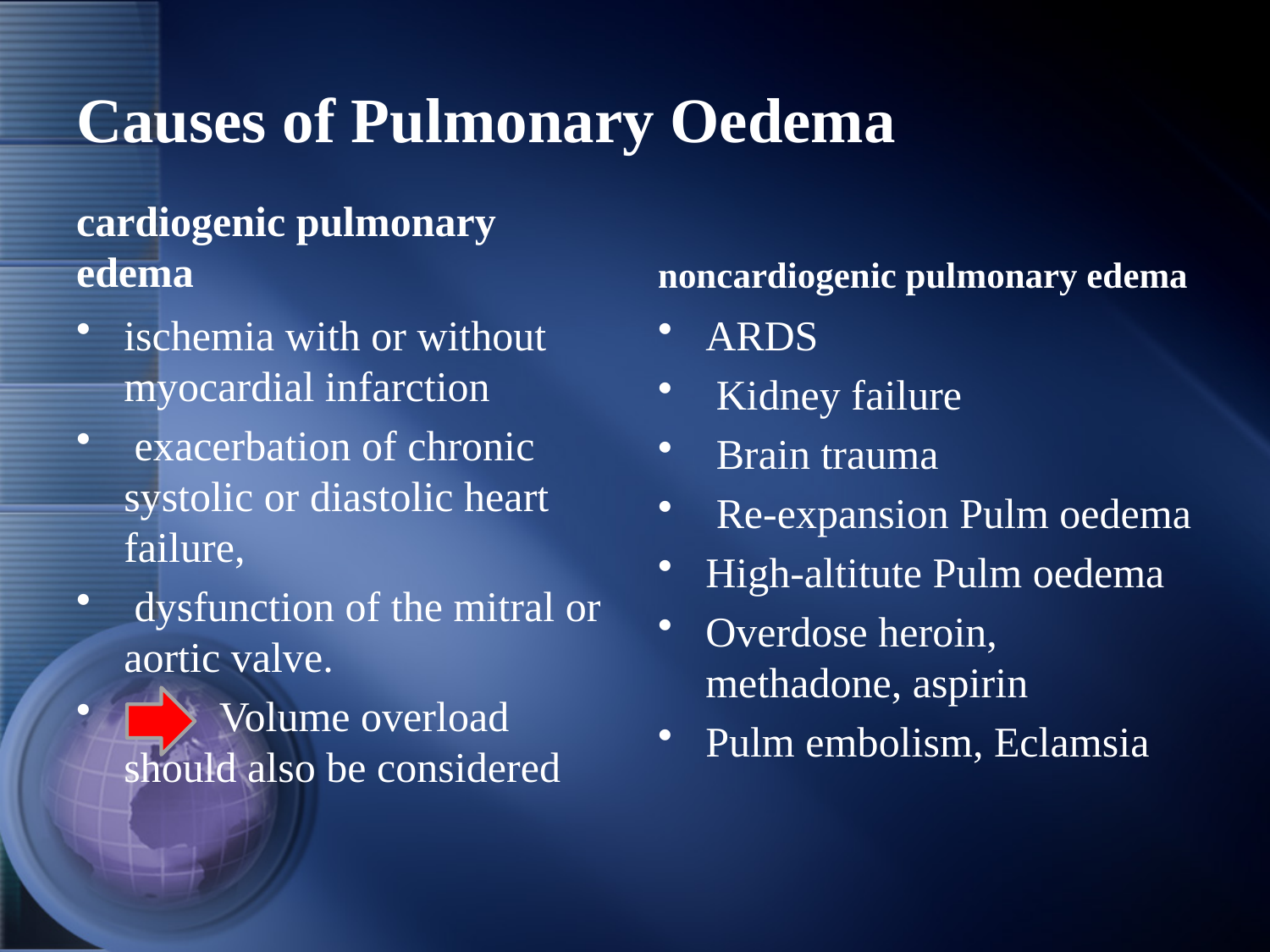

# Causes of Pulmonary Oedema
cardiogenic pulmonary edema
noncardiogenic pulmonary edema
ischemia with or without myocardial infarction
 exacerbation of chronic systolic or diastolic heart failure,
 dysfunction of the mitral or aortic valve.
         Volume overload should also be considered
ARDS
 Kidney failure
 Brain trauma
 Re-expansion Pulm oedema
High-altitute Pulm oedema
Overdose heroin, methadone, aspirin
Pulm embolism, Eclamsia